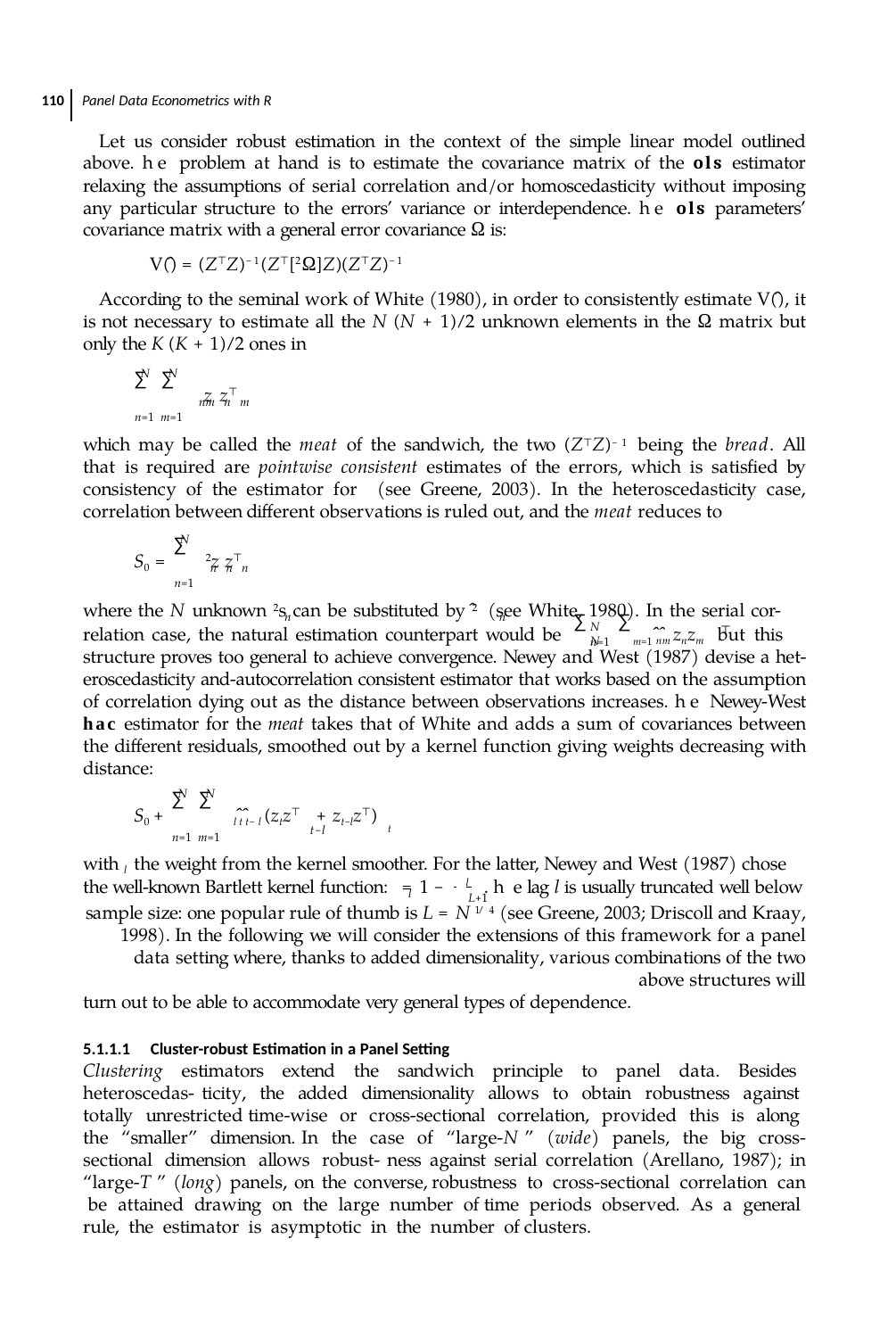

110  Panel Data Econometrics with R

Let us consider robust estimation in the context of the simple linear model outlined above. he problem at hand is to estimate the covariance matrix of the ols estimator relaxing the assumptions of serial correlation and/or homoscedasticity without imposing any particular structure to the errors’ variance or interdependence. he ols parameters’ covariance matrix with a general error covariance Ω is:
V(̂) = (Z⊤Z)−1(Z⊤[2Ω]Z)(Z⊤Z)−1
According to the seminal work of White (1980), in order to consistently estimate V(̂), it is not necessary to estimate all the N (N + 1)∕2 unknown elements in the Ω matrix but only the K (K + 1)∕2 ones in

N  N
∑ ∑
  z z⊤
nm n m
n=1 m=1
which may be called the meat of the sandwich, the two (Z⊤Z)−1  being the bread. All that is required are pointwise consistent estimates of the errors, which is satisﬁed by consistency of the estimator for  (see Greene, 2003). In the heteroscedasticity case, correlation between different observations is ruled out, and the meat reduces to
N
∑
S0 =	2z z⊤
n n n
n=1
where the N unknown 2s can be substituted by ̂2 (see White, 1980). In the serial cor-
n	n
∑	∑
N	N
⊤
m=1 ̂n̂mznzm but this
relation case, the natural estimation counterpart would be
n=1
structure proves too general to achieve convergence. Newey and West (1987) devise a het- eroscedasticity and-autocorrelation consistent estimator that works based on the assumption of correlation dying out as the distance between observations increases. he Newey-West hac estimator for the meat takes that of White and adds a sum of covariances between the different residuals, smoothed out by a kernel function giving weights decreasing with distance:
N  N
∑ ∑
S0 +	l ̂t ̂t−l (ztz⊤ + zt−lz⊤)
t−l	t
n=1 m=1
with l the weight from the kernel smoother. For the latter, Newey and West (1987) chose
the well-known Bartlett kernel function:  = 1 −  l  . he lag l is usually truncated well below
l
L+1
sample size: one popular rule of thumb is L = N 1∕4 (see Greene, 2003; Driscoll and Kraay, 1998). In the following we will consider the extensions of this framework for a panel data setting where, thanks to added dimensionality, various combinations of the two above structures will
turn out to be able to accommodate very general types of dependence.

5.1.1.1  Cluster-robust Estimation in a Panel Setting
Clustering  estimators  extend  the  sandwich  principle  to  panel  data.  Besides  heteroscedas- ticity,  the  added  dimensionality  allows  to  obtain  robustness  against  totally  unrestricted time-wise  or  cross-sectional  correlation,  provided  this  is  along  the  “smaller”  dimension. In  the  case  of  “large-N ”  (wide)  panels,  the  big  cross-sectional  dimension  allows  robust- ness against serial correlation (Arellano, 1987); in “large-T ” (long) panels, on the converse, robustness  to  cross-sectional  correlation  can  be  attained  drawing  on  the  large  number  of time  periods  observed.  As  a  general  rule,  the  estimator  is  asymptotic  in  the  number  of clusters.